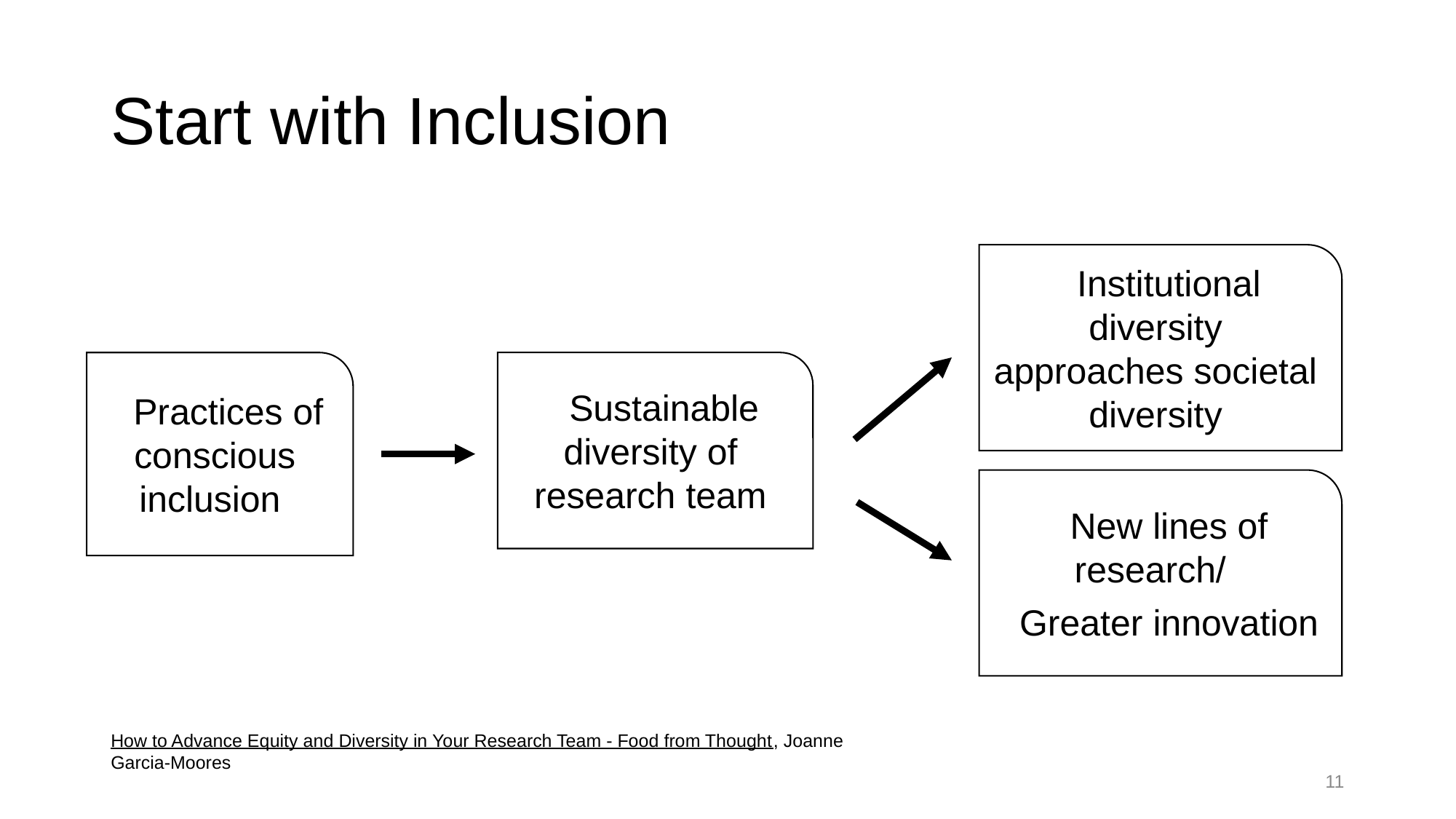

# Start with Inclusion
Institutional diversity approaches societal diversity
Practices of conscious inclusion
Sustainable diversity of research team
New lines of research/
Greater innovation
How to Advance Equity and Diversity in Your Research Team - Food from Thought, Joanne Garcia-Moores
11